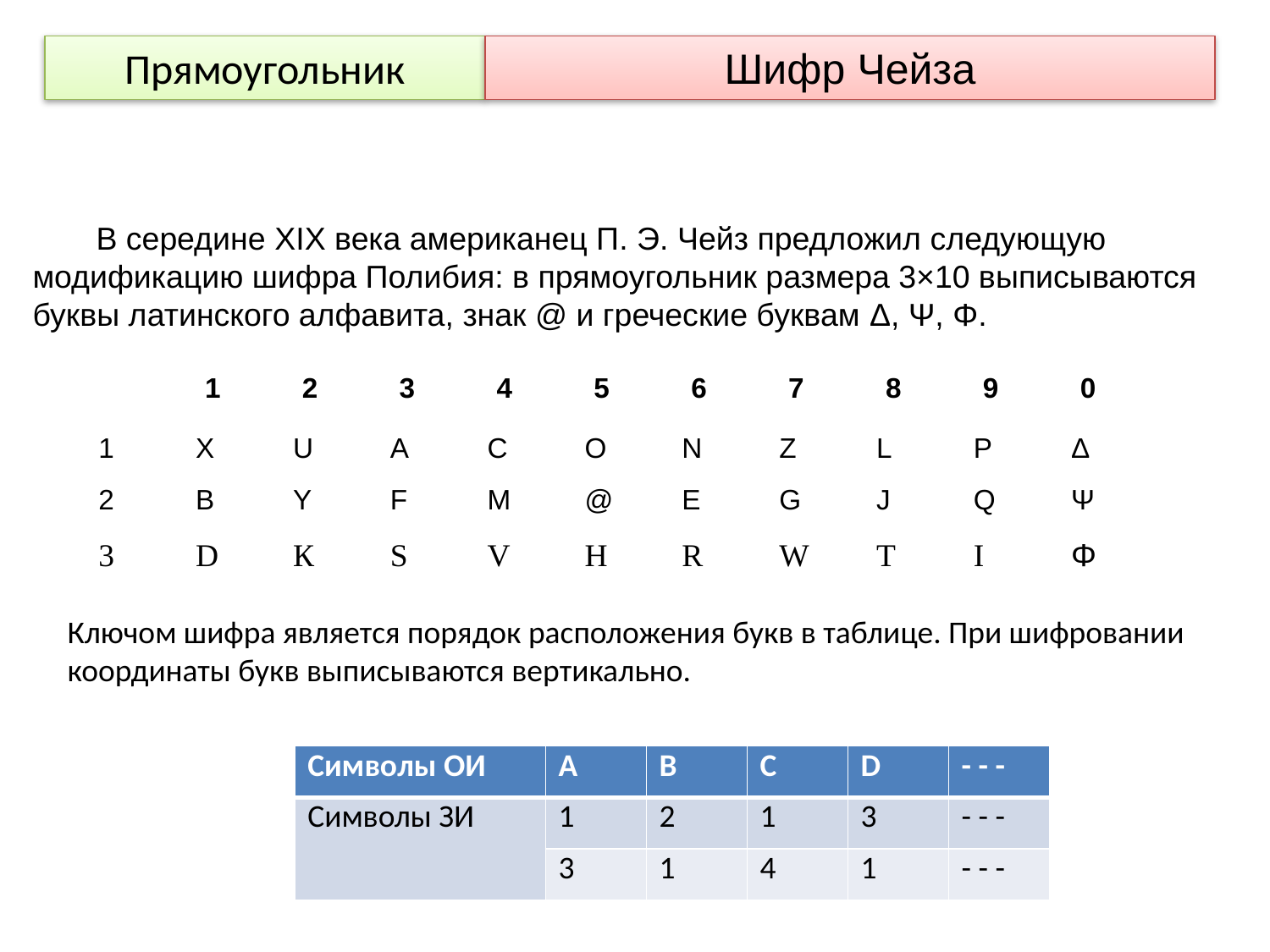

Прямоугольник
Шифр Чейза
В середине XIX века американец П. Э. Чейз предложил следующую модификацию шифра Полибия: в прямоугольник размера 3×10 выписываются буквы латинского алфавита, знак @ и греческие буквам Δ, Ψ, Φ.

|  | 1 | 2 | 3 | 4 | 5 | 6 | 7 | 8 | 9 | 0 |
| --- | --- | --- | --- | --- | --- | --- | --- | --- | --- | --- |
| 1 | X | U | А | С | O | N | Z | L | Р | Δ |
| 2 | B | Y | F | M | @ | Е | G | J | Q | Ψ |
| 3 | D | К | S | V | H | R | W | Т | I | Φ |
Ключом шифра является порядок расположения букв в таблице. При шифровании координаты букв выписываются вертикально.
| Символы ОИ | A | B | C | D | - - - |
| --- | --- | --- | --- | --- | --- |
| Символы ЗИ | 1 | 2 | 1 | 3 | - - - |
|  | 3 | 1 | 4 | 1 | - - - |